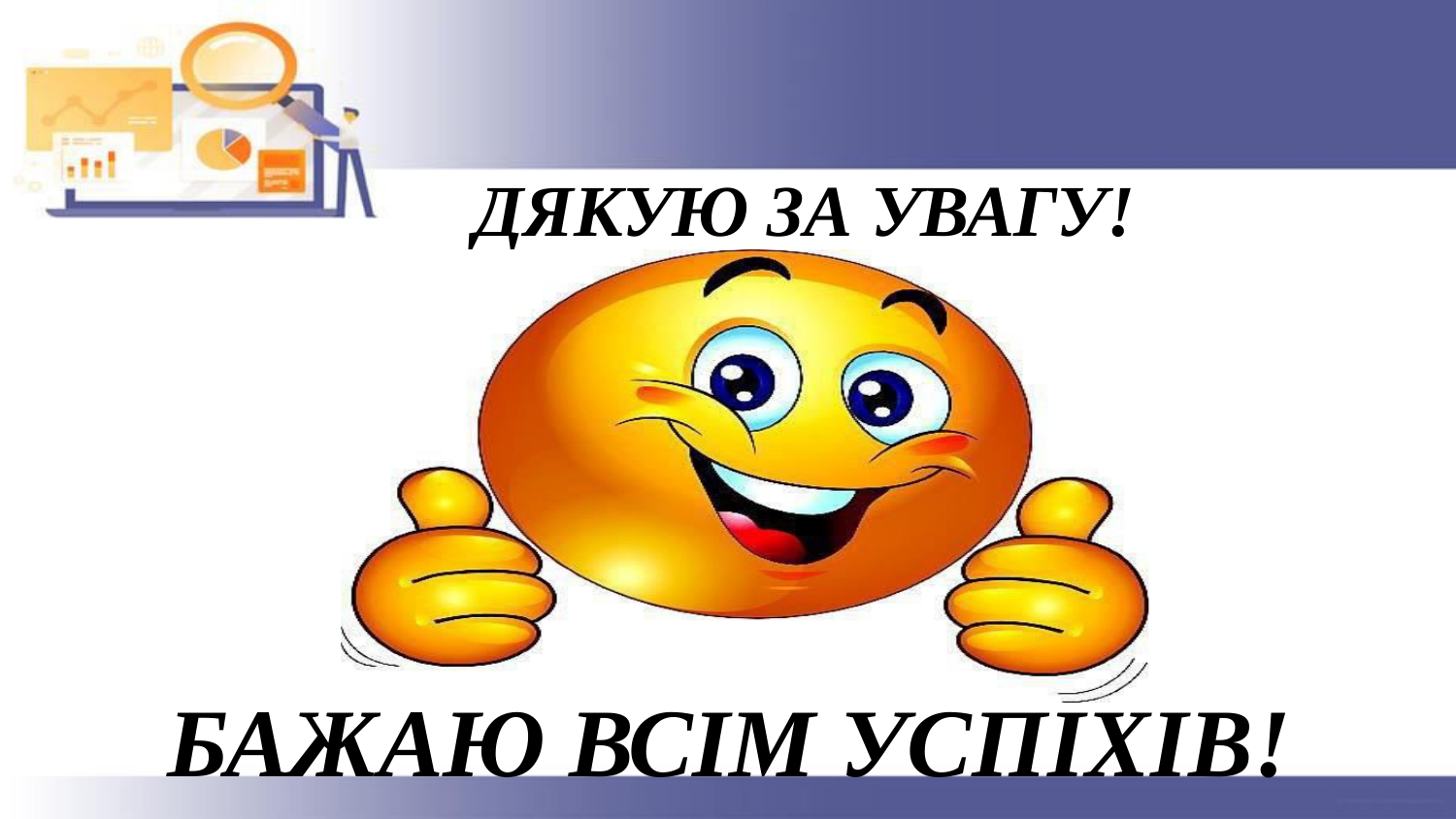

# ДЯКУЮ ЗА УВАГУ!

БАЖАЮ ВСІМ УСПІХІВ!